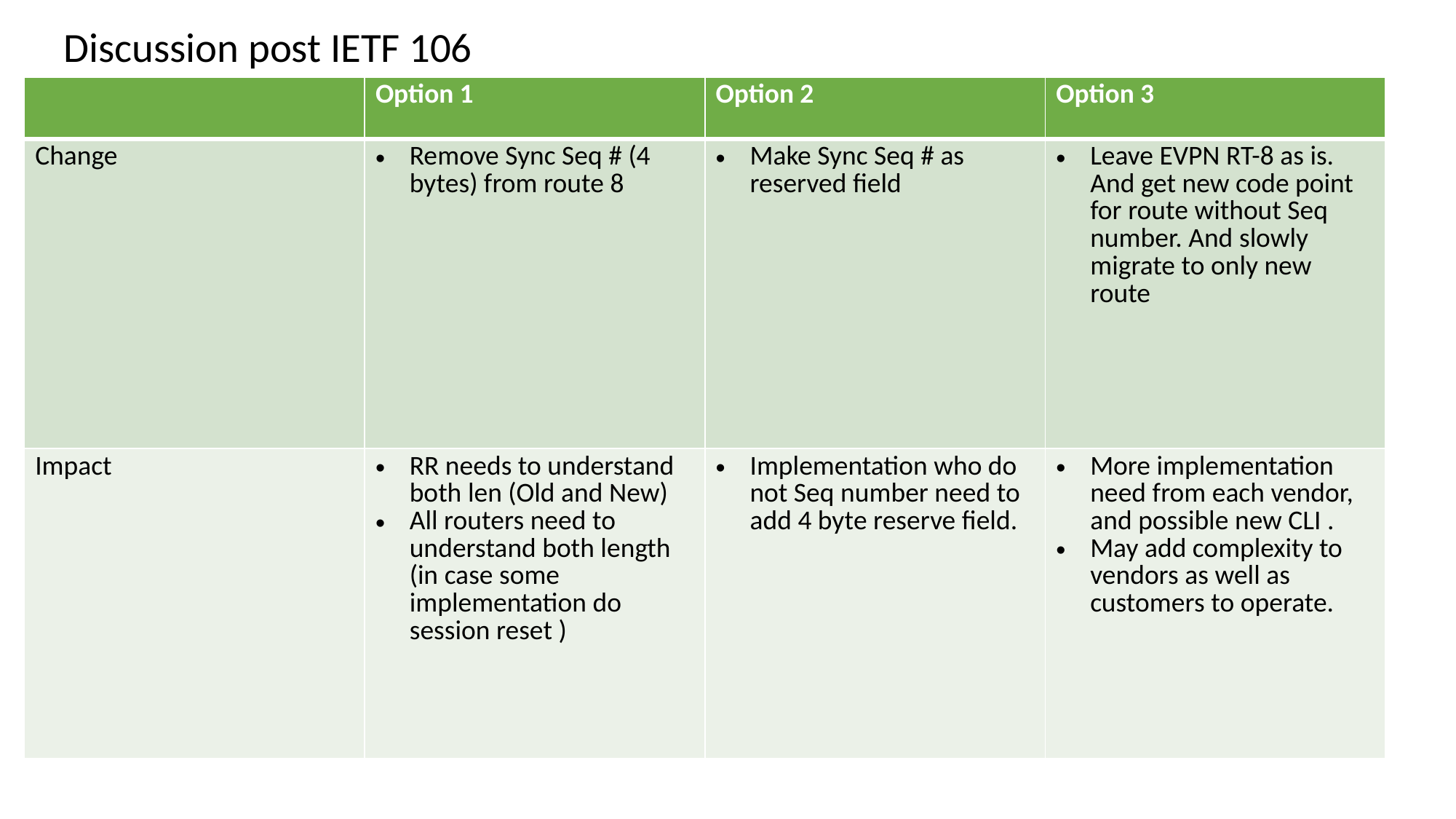

# Discussion post IETF 106
|  | Option 1 | Option 2 | Option 3 |
| --- | --- | --- | --- |
| Change | Remove Sync Seq # (4 bytes) from route 8 | Make Sync Seq # as reserved field | Leave EVPN RT-8 as is. And get new code point for route without Seq number. And slowly migrate to only new route |
| Impact | RR needs to understand both len (Old and New) All routers need to understand both length (in case some implementation do session reset ) | Implementation who do not Seq number need to add 4 byte reserve field. | More implementation need from each vendor, and possible new CLI . May add complexity to vendors as well as customers to operate. |